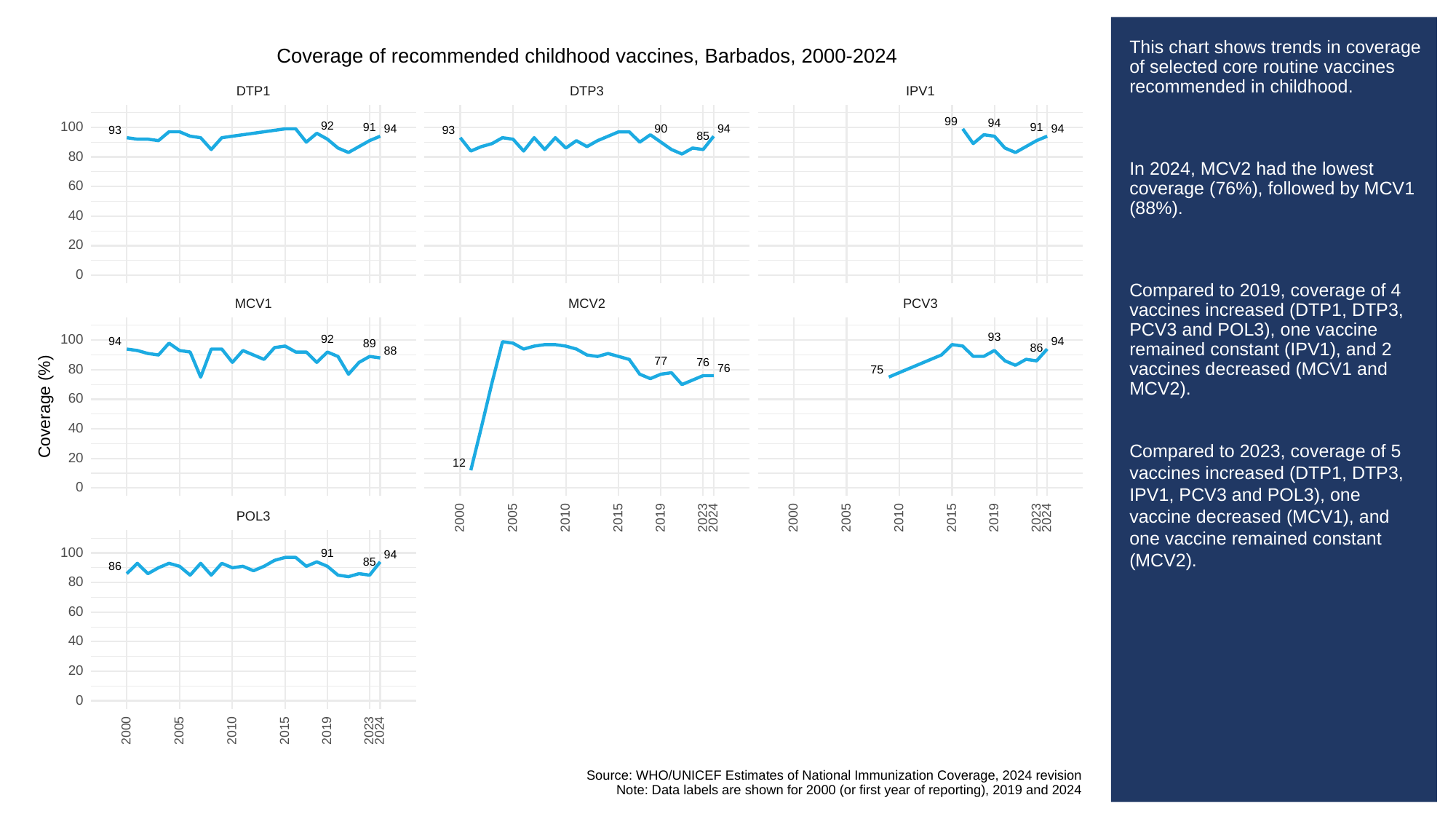

# This chart shows trends in coverage of selected core routine vaccines recommended in childhood.

In 2024, MCV2 had the lowest coverage (76%), followed by MCV1 (88%).

Compared to 2019, coverage of 4 vaccines increased (DTP1, DTP3, PCV3 and POL3), one vaccine remained constant (IPV1), and 2 vaccines decreased (MCV1 and MCV2).

Compared to 2023, coverage of 5 vaccines increased (DTP1, DTP3, IPV1, PCV3 and POL3), one vaccine decreased (MCV1), and one vaccine remained constant (MCV2).

Coverage of recommended childhood vaccines, Barbados, 2000-2024
DTP3
DTP1
IPV1

99
94
100
92
91
91
94
94
94
90
93
93

85

80

60

40

20

0

PCV3
MCV1
MCV2

93
100
92
94
94
89

86

88

77
76
76
80
75

60
Coverage (%)

40

20

12

0

POL3
2023
2023
2000
2005
2010
2015
2019
2024
2000
2005
2010
2015
2019
2024

100
91
94

85
86

80

60

40

20

0

2023
2000
2005
2010
2015
2019
2024
Source: WHO/UNICEF Estimates of National Immunization Coverage, 2024 revision
Note: Data labels are shown for 2000 (or first year of reporting), 2019 and 2024